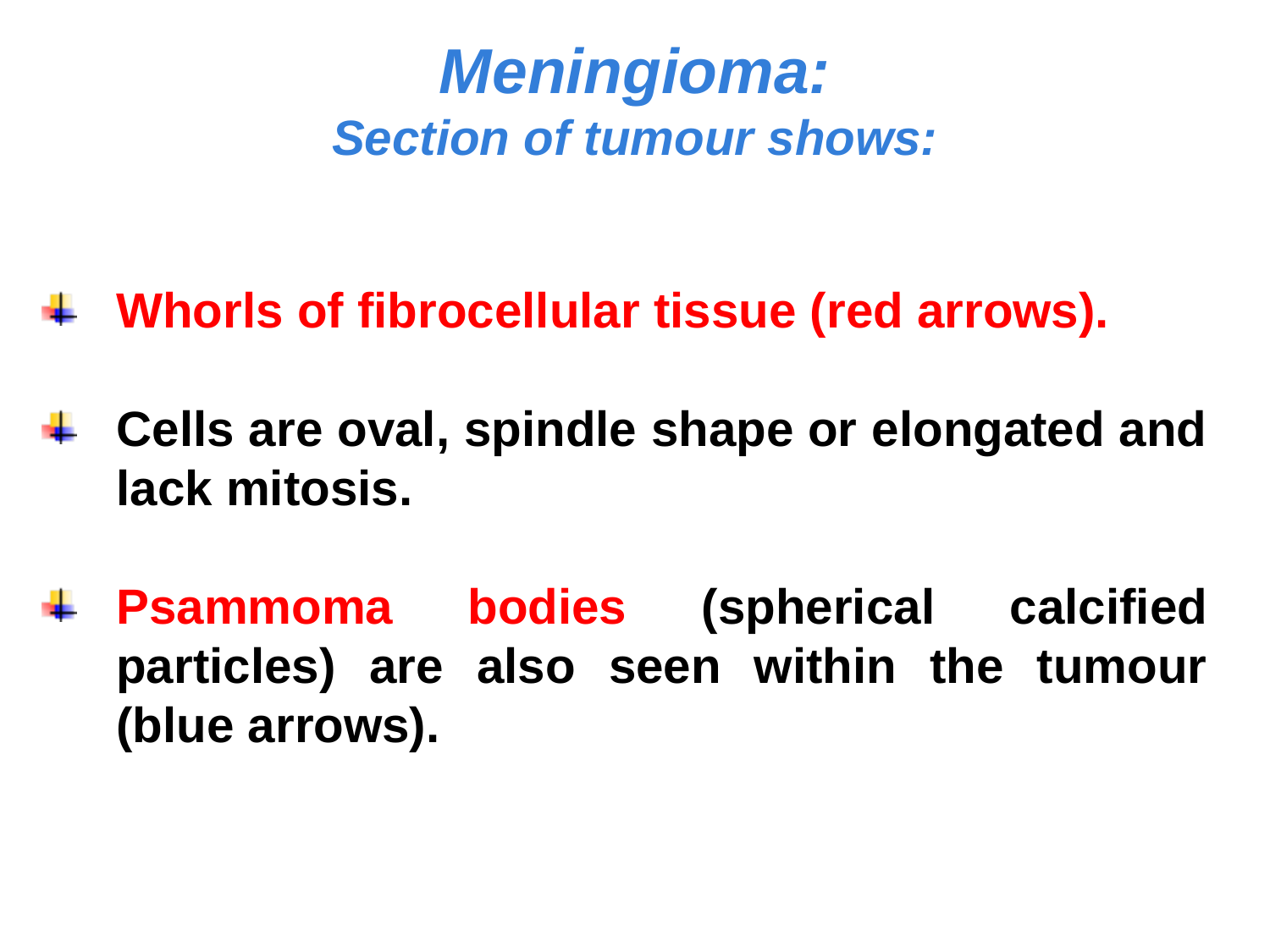

# Meningioma: Section of tumour shows:
Whorls of fibrocellular tissue (red arrows).

Cells are oval, spindle shape or elongated and lack mitosis.

Psammoma bodies (spherical calcified particles) are also seen within the tumour (blue arrows).